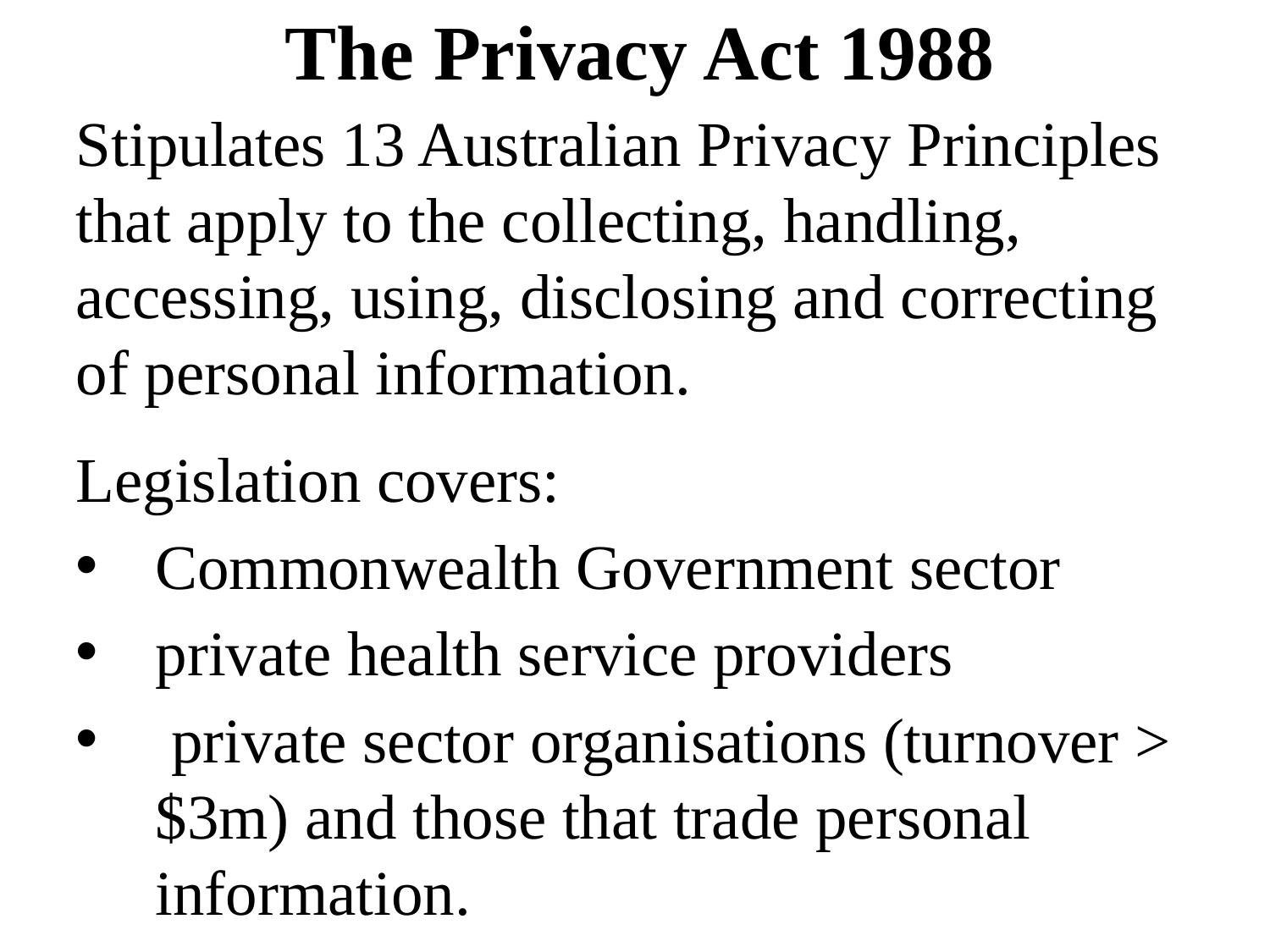

The Privacy Act 1988
Stipulates 13 Australian Privacy Principles that apply to the collecting, handling, accessing, using, disclosing and correcting of personal information.
Legislation covers:
Commonwealth Government sector
private health service providers
 private sector organisations (turnover > $3m) and those that trade personal information.